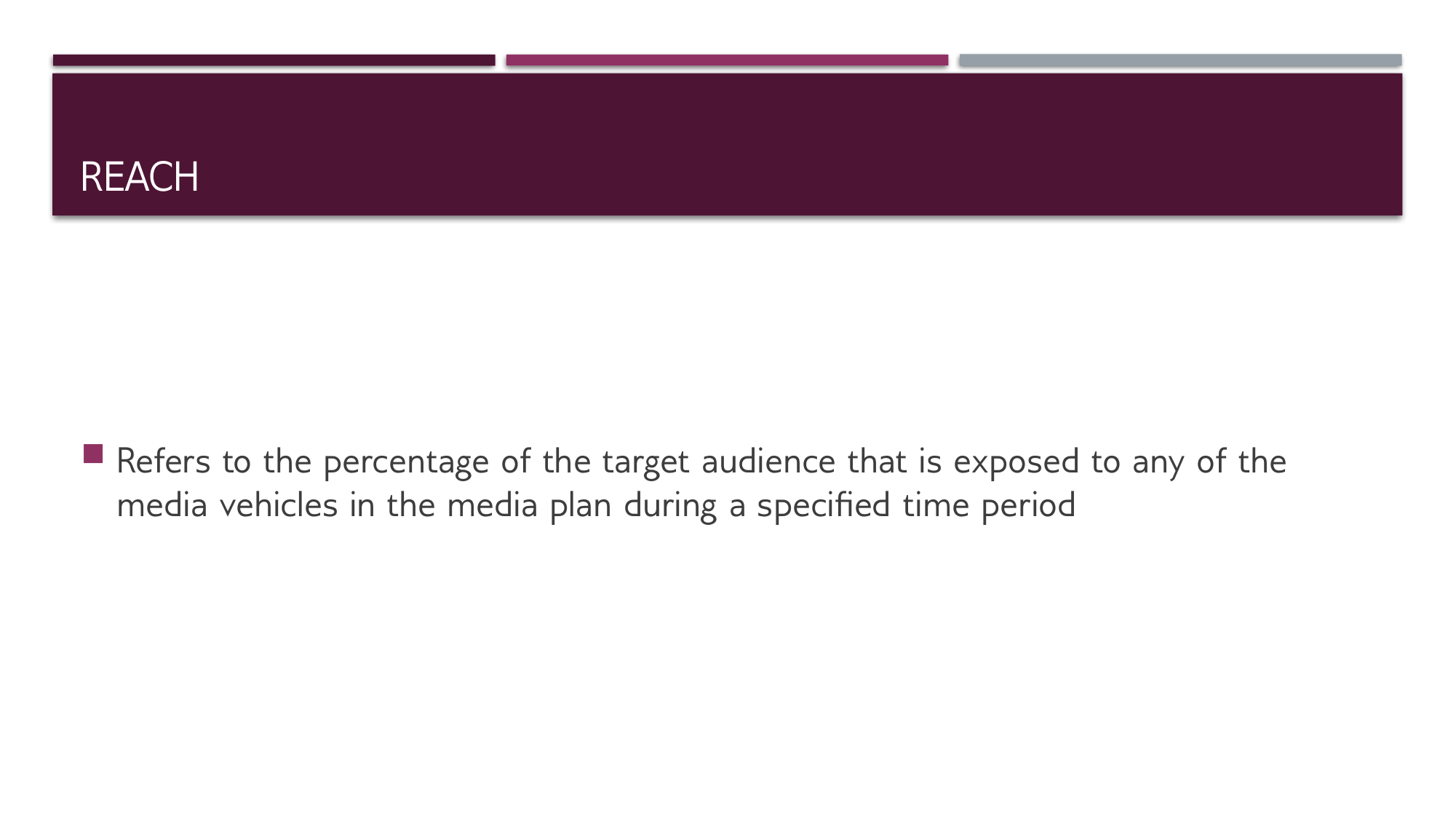

# reach
Refers to the percentage of the target audience that is exposed to any of the media vehicles in the media plan during a specified time period